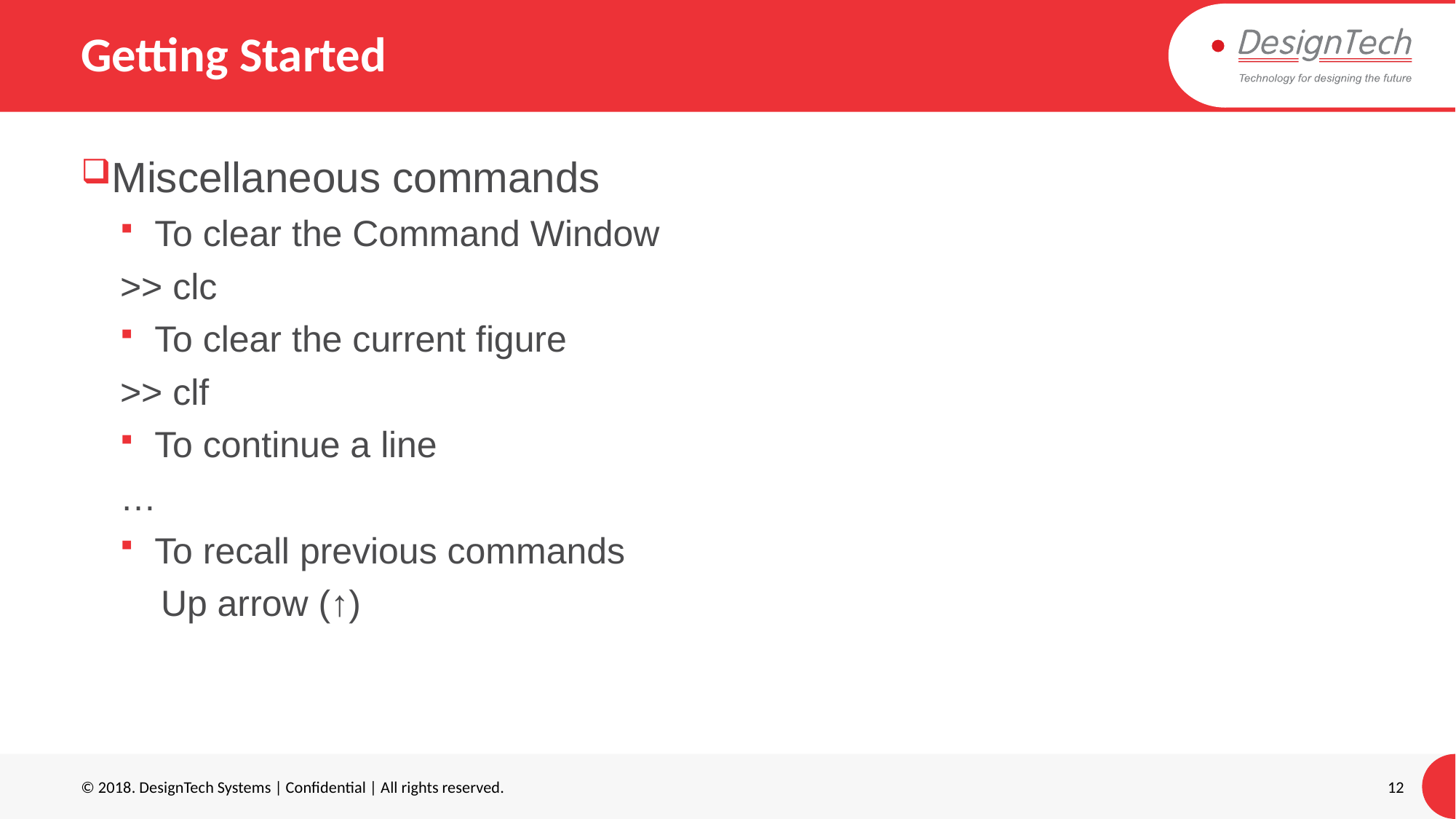

# Getting Started
Miscellaneous commands
To clear the Command Window
>> clc
To clear the current figure
>> clf
To continue a line
…
To recall previous commands
    Up arrow (↑)
© 2018. DesignTech Systems | Confidential | All rights reserved.
12